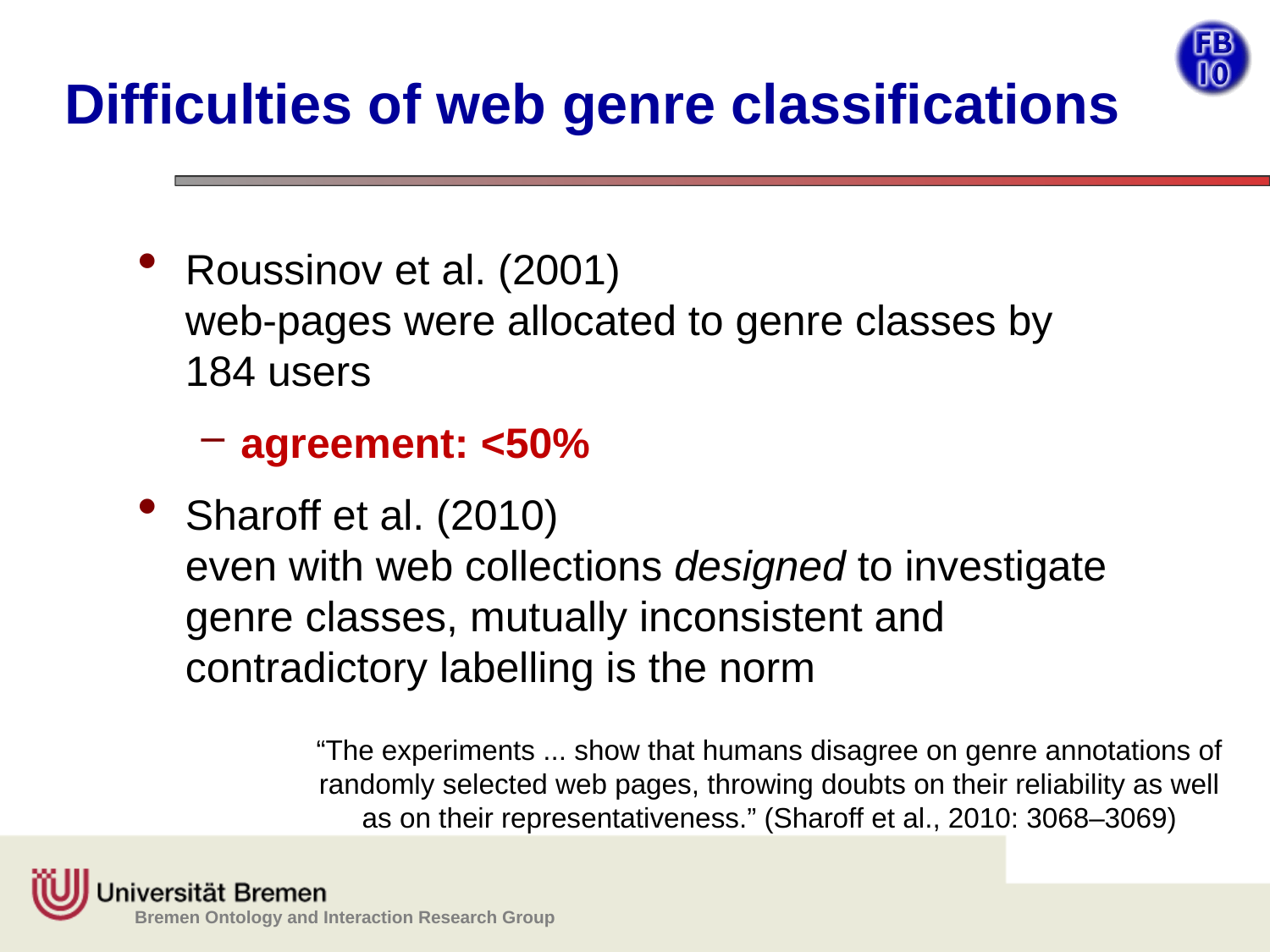

# Difficulties of web genre classifications
Roussinov et al. (2001)
web-pages were allocated to genre classes by 184 users
agreement: <50%
Sharoff et al. (2010)
even with web collections designed to investigate genre classes, mutually inconsistent and contradictory labelling is the norm
“The experiments ... show that humans disagree on genre annotations of randomly selected web pages, throwing doubts on their reliability as well as on their representativeness.” (Sharoff et al., 2010: 3068–3069)